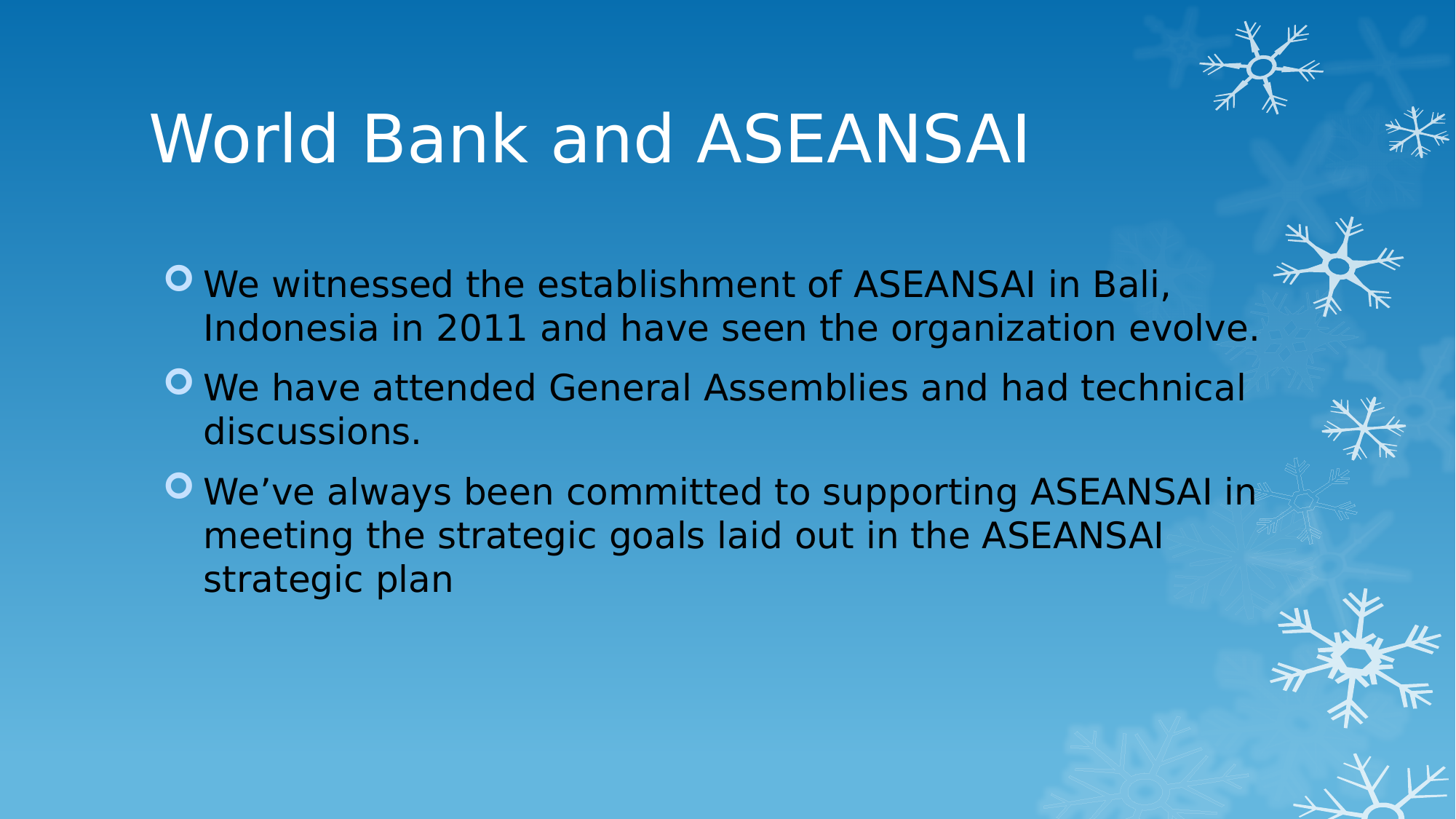

# World Bank and ASEANSAI
We witnessed the establishment of ASEANSAI in Bali, Indonesia in 2011 and have seen the organization evolve.
We have attended General Assemblies and had technical discussions.
We’ve always been committed to supporting ASEANSAI in meeting the strategic goals laid out in the ASEANSAI strategic plan